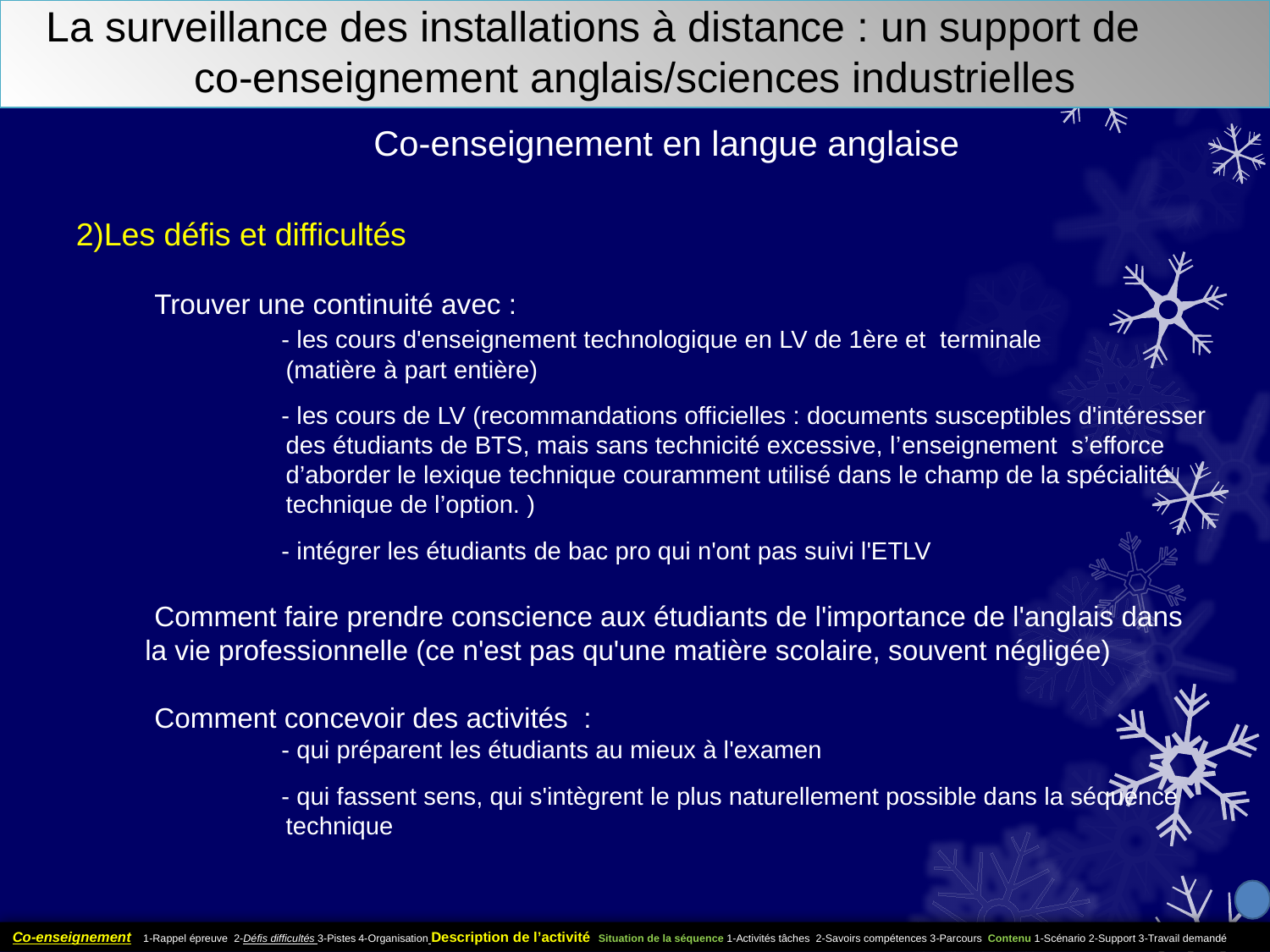

# La surveillance des installations à distance : un support de        co-enseignement anglais/sciences industrielles
Co-enseignement en langue anglaise

2)Les défis et difficultés

	Trouver une continuité avec :
		- les cours d'enseignement technologique en LV de 1ère et  terminale
                                     (matière à part entière)

		- les cours de LV (recommandations officielles : documents susceptibles d'intéresser
                                     des étudiants de BTS, mais sans technicité excessive, l’enseignement  s’efforce
                                     d’aborder le lexique technique couramment utilisé dans le champ de la spécialité
                                     technique de l’option. )

		- intégrer les étudiants de bac pro qui n'ont pas suivi l'ETLV

	Comment faire prendre conscience aux étudiants de l'importance de l'anglais dans
               la vie professionnelle (ce n'est pas qu'une matière scolaire, souvent négligée)

	Comment concevoir des activités  :
		- qui préparent les étudiants au mieux à l'examen

		- qui fassent sens, qui s'intègrent le plus naturellement possible dans la séquence
                                     technique

Co-enseignement   1-Rappel épreuve  2-Défis difficultés 3-Pistes 4-Organisation Description de l’activité  Situation de la séquence 1-Activités tâches  2-Savoirs compétences 3-Parcours  Contenu 1-Scénario 2-Support 3-Travail demandé